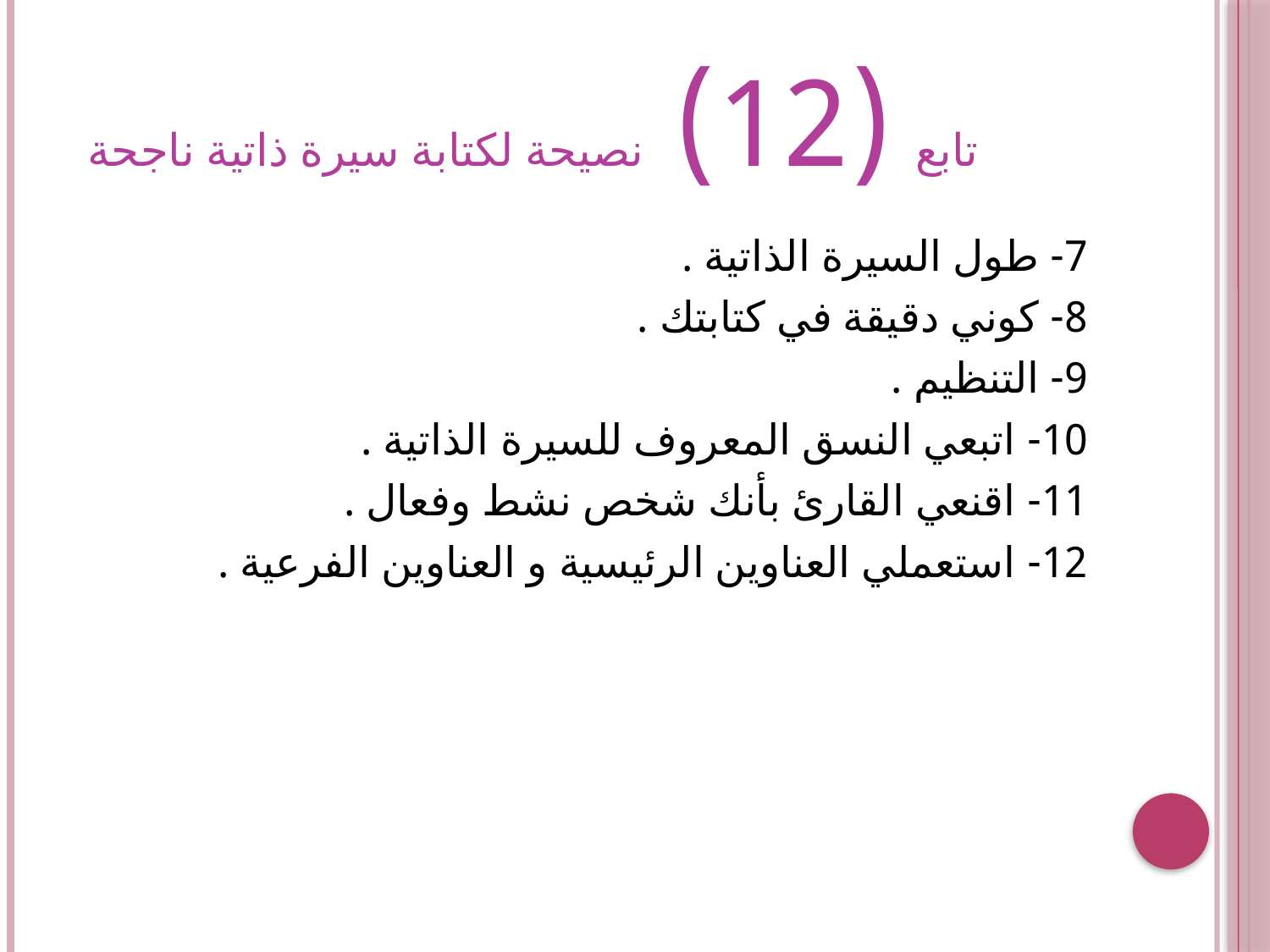

# تابع  (12) نصيحة لكتابة سيرة ذاتية ناجحة
7- طول السيرة الذاتية .
8- كوني دقيقة في كتابتك .
9- التنظيم .
10- اتبعي النسق المعروف للسيرة الذاتية .
11- اقنعي القارئ بأنك شخص نشط وفعال .
12- استعملي العناوين الرئيسية و العناوين الفرعية .